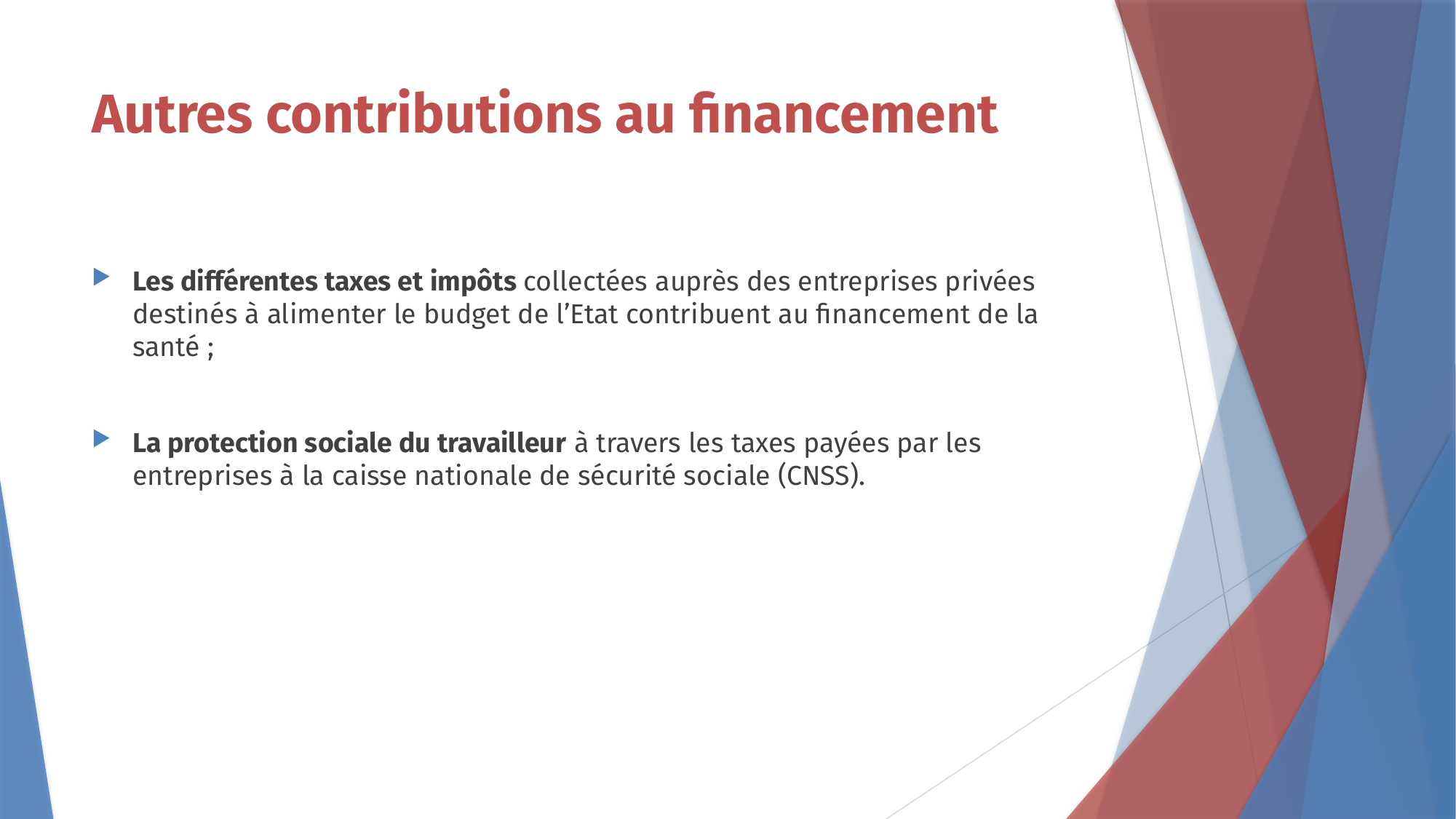

# Autres contributions au financement
Les différentes taxes et impôts collectées auprès des entreprises privées destinés à alimenter le budget de l’Etat contribuent au financement de la santé ;

La protection sociale du travailleur à travers les taxes payées par les entreprises à la caisse nationale de sécurité sociale (CNSS).